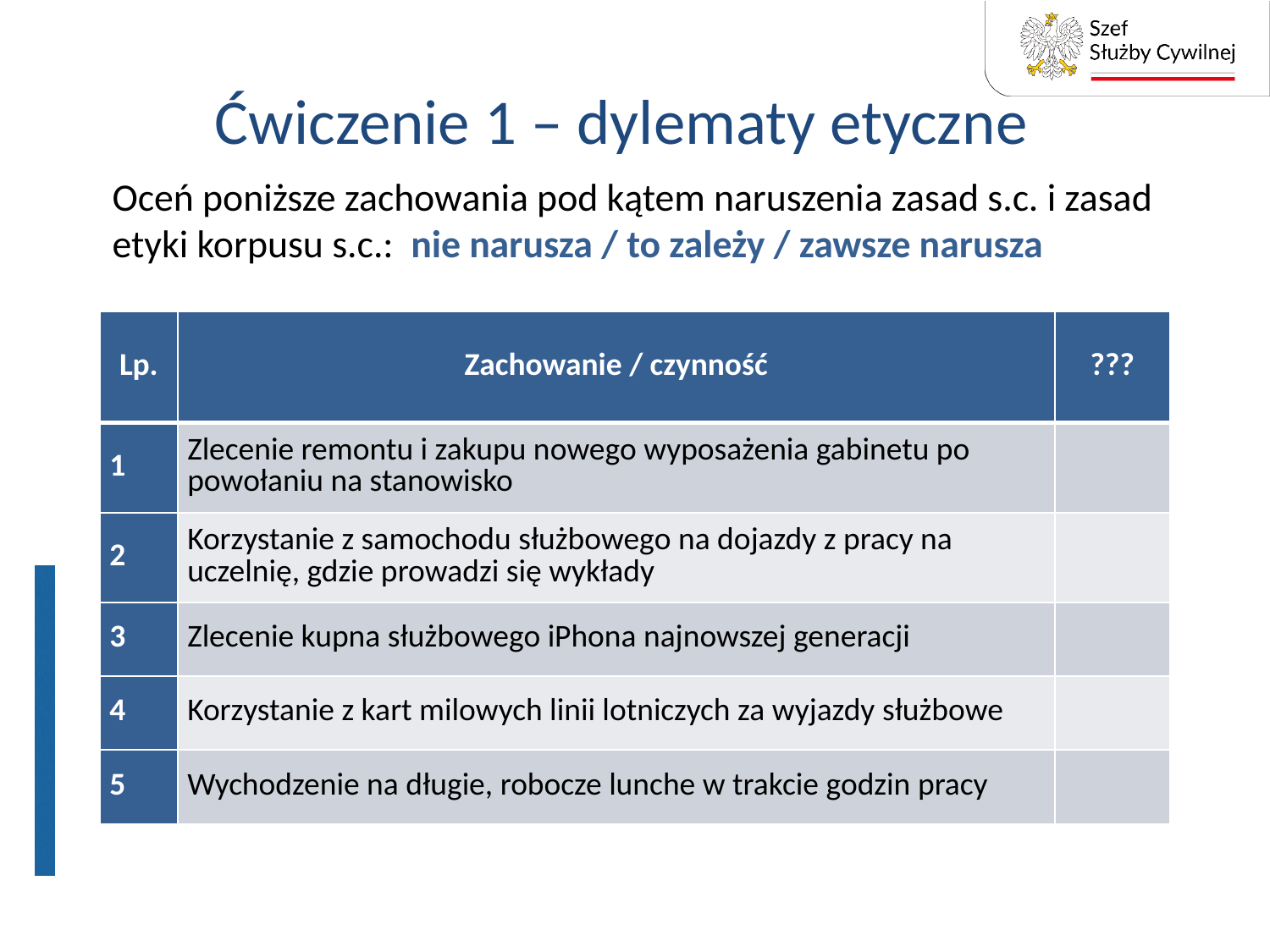

# Ćwiczenie 1 – dylematy etyczne
Oceń poniższe zachowania pod kątem naruszenia zasad s.c. i zasad etyki korpusu s.c.:  nie narusza / to zależy / zawsze narusza
| Lp. | Zachowanie / czynność | ??? |
| --- | --- | --- |
| 1 | Zlecenie remontu i zakupu nowego wyposażenia gabinetu po powołaniu na stanowisko |  |
| 2 | Korzystanie z samochodu służbowego na dojazdy z pracy na uczelnię, gdzie prowadzi się wykłady |  |
| 3 | Zlecenie kupna służbowego iPhona najnowszej generacji |  |
| 4 | Korzystanie z kart milowych linii lotniczych za wyjazdy służbowe |  |
| 5 | Wychodzenie na długie, robocze lunche w trakcie godzin pracy |  |